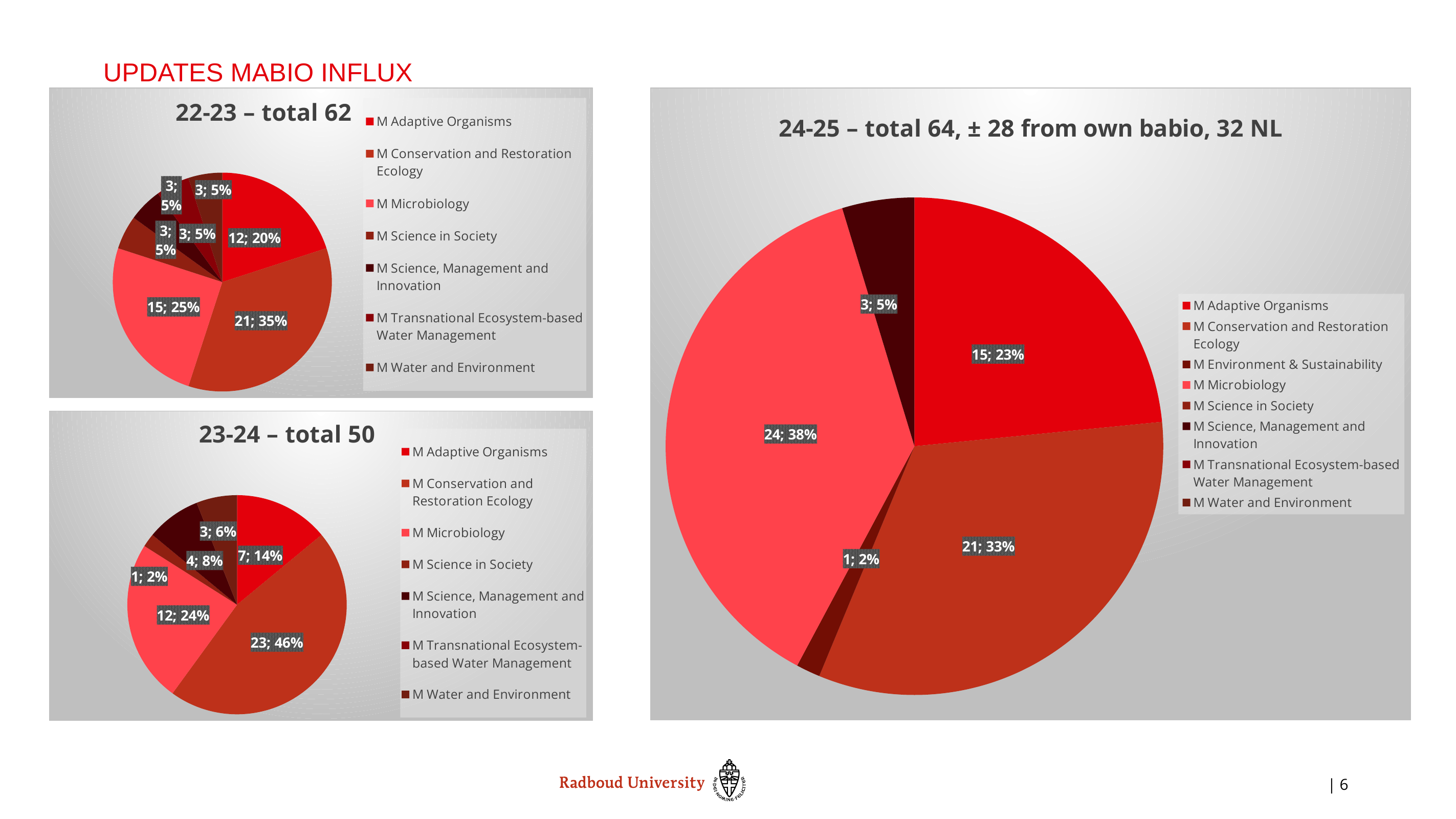

# Updates mabio influx

### Chart: 22-23 – total 62

| Category | 22-23 |
|---|---|
| M Adaptive Organisms | 12.0 |
| M Conservation and Restoration Ecology | 21.0 |
| M Environment & Sustainability | 0.0 |
| M Microbiology | 15.0 |
| M Science in Society | 3.0 |
| M Science, Management and Innovation | 3.0 |
| M Transnational Ecosystem-based Water Management | 3.0 |
| M Water and Environment | 3.0 |

### Chart: 24-25 – total 64, ± 28 from own babio, 32 NL

| Category | 24-25 |
|---|---|
| M Adaptive Organisms | 15.0 |
| M Conservation and Restoration Ecology | 21.0 |
| M Environment & Sustainability | 1.0 |
| M Microbiology | 24.0 |
| M Science in Society | 0.0 |
| M Science, Management and Innovation | 3.0 |
| M Transnational Ecosystem-based Water Management | 0.0 |
| M Water and Environment | 0.0 |

### Chart: 23-24 – total 50

| Category | 23-24 |
|---|---|
| M Adaptive Organisms | 7.0 |
| M Conservation and Restoration Ecology | 23.0 |
| M Environment & Sustainability | 0.0 |
| M Microbiology | 12.0 |
| M Science in Society | 1.0 |
| M Science, Management and Innovation | 4.0 |
| M Transnational Ecosystem-based Water Management | 0.0 |
| M Water and Environment | 3.0 |
| 6